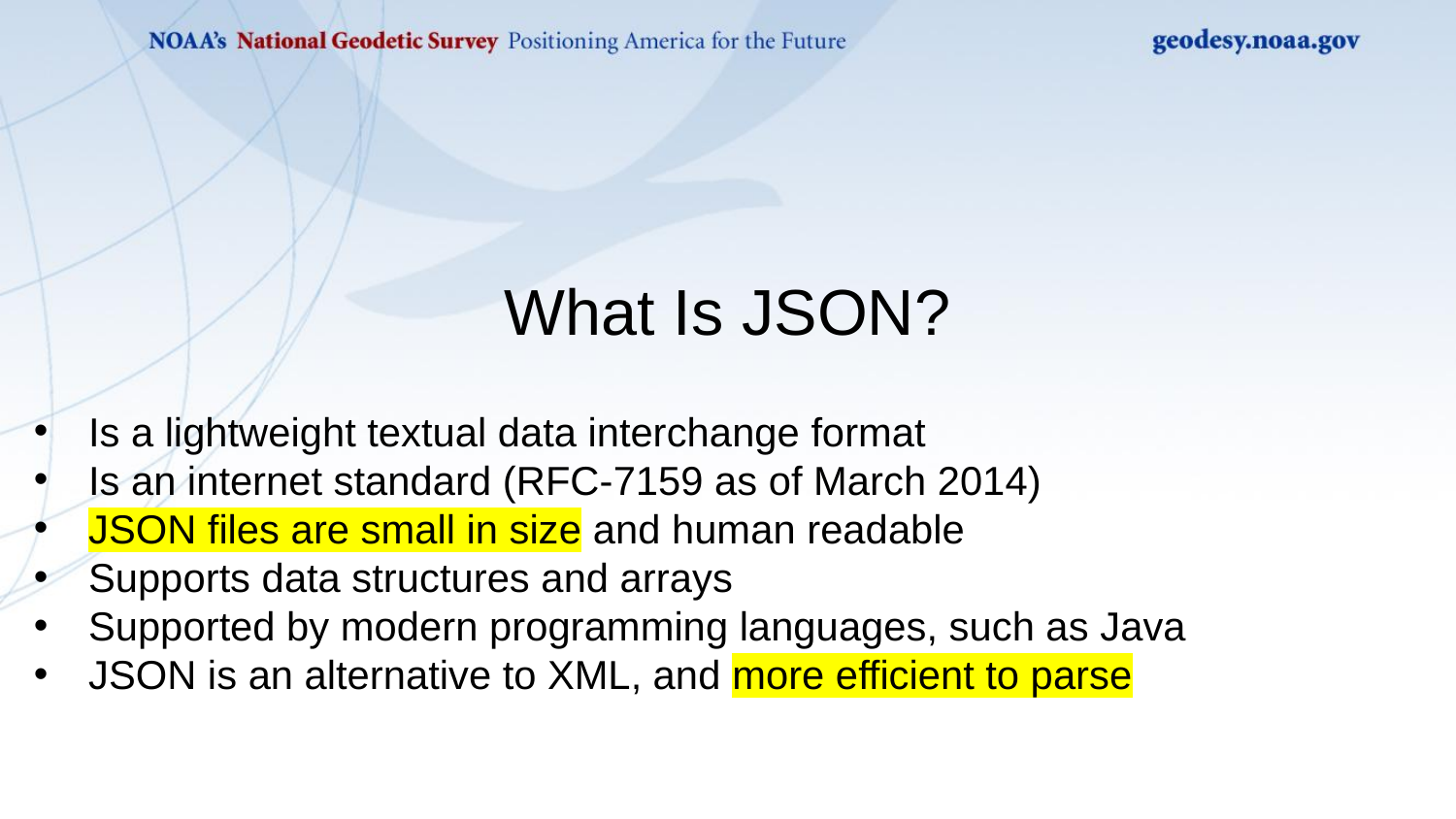

What Is JSON?

Is a lightweight textual data interchange format
Is an internet standard (RFC-7159 as of March 2014)
JSON files are small in size and human readable
Supports data structures and arrays
Supported by modern programming languages, such as Java
JSON is an alternative to XML, and more efficient to parse